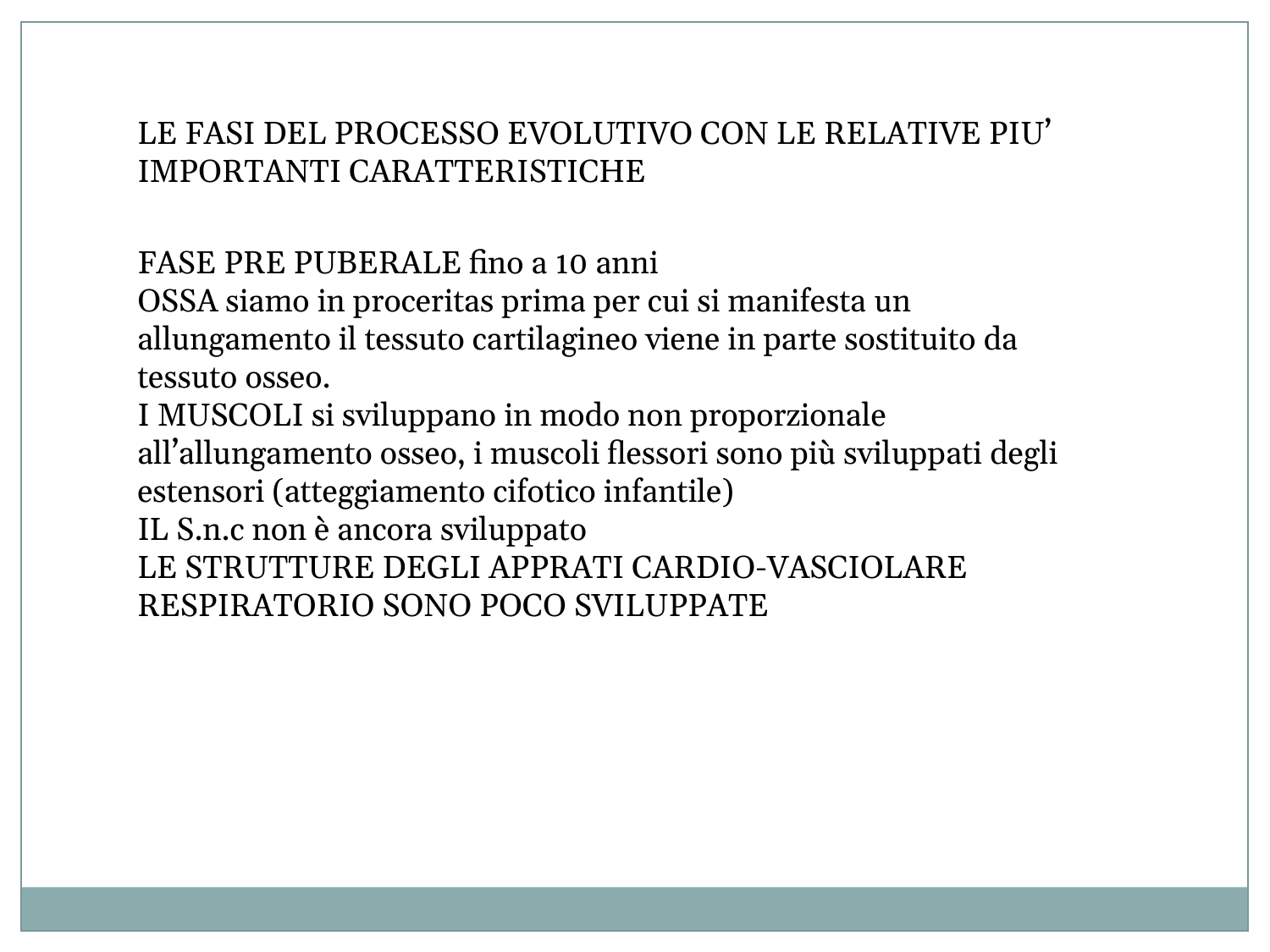

LE FASI DEL PROCESSO EVOLUTIVO CON LE RELATIVE PIU’ IMPORTANTI CARATTERISTICHE
FASE PRE PUBERALE fino a 10 anni
OSSA siamo in proceritas prima per cui si manifesta un allungamento il tessuto cartilagineo viene in parte sostituito da tessuto osseo.
I MUSCOLI si sviluppano in modo non proporzionale all’allungamento osseo, i muscoli flessori sono più sviluppati degli estensori (atteggiamento cifotico infantile)
IL S.n.c non è ancora sviluppato
LE STRUTTURE DEGLI APPRATI CARDIO-VASCIOLARE RESPIRATORIO SONO POCO SVILUPPATE